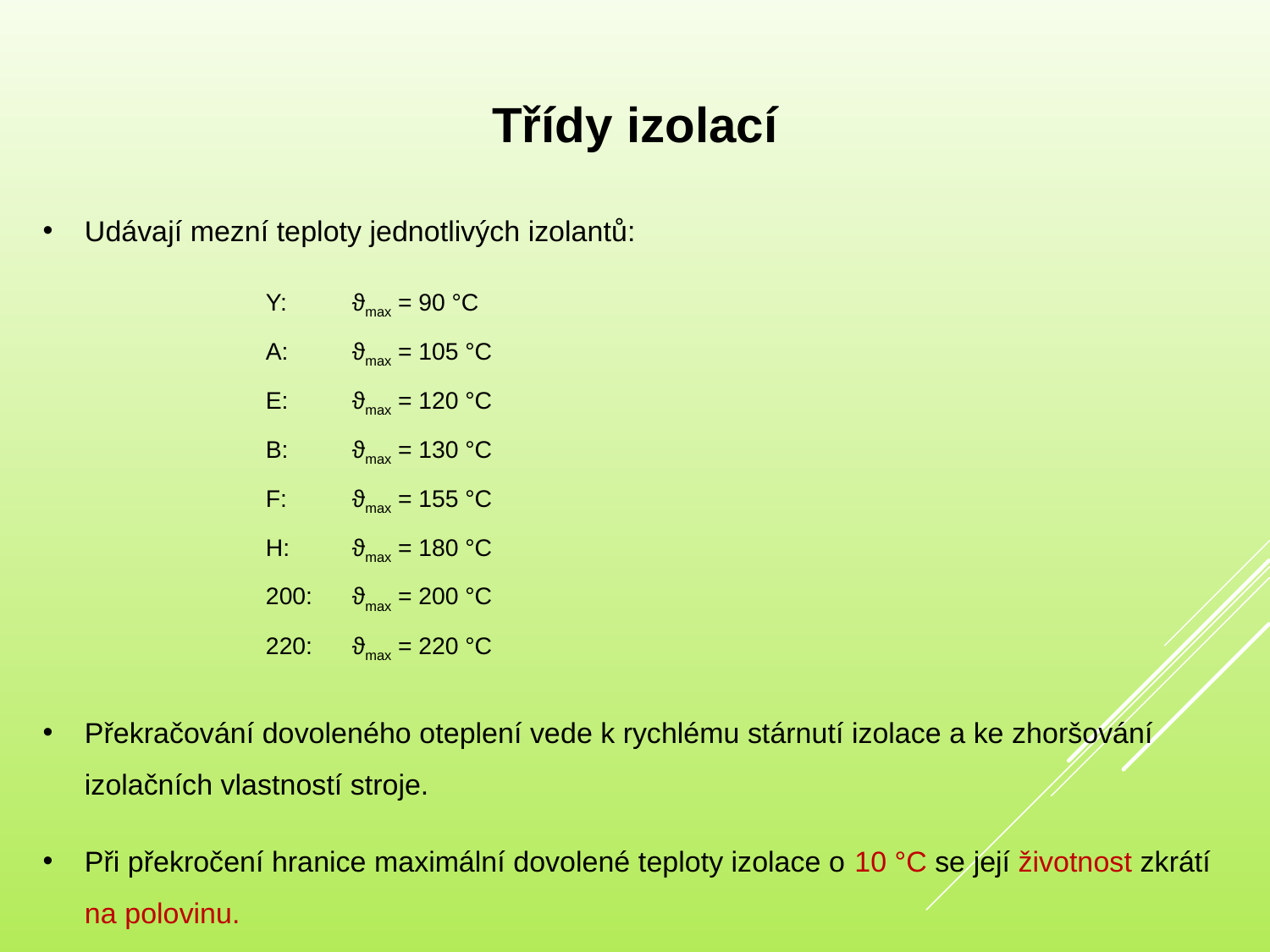

# Třídy izolací

Udávají mezní teploty jednotlivých izolantů:

Y:	ϑmax = 90 °C
A:  	ϑmax = 105 °C
E:   	ϑmax = 120 °C
B:   	ϑmax = 130 °C
F:   	ϑmax = 155 °C
H:   	ϑmax = 180 °C
200:  	ϑmax = 200 °C
220:	ϑmax = 220 °C

Překračování dovoleného oteplení vede k rychlému stárnutí izolace a ke zhoršování izolačních vlastností stroje.

Při překročení hranice maximální dovolené teploty izolace o 10 °C se její životnost zkrátí na polovinu.